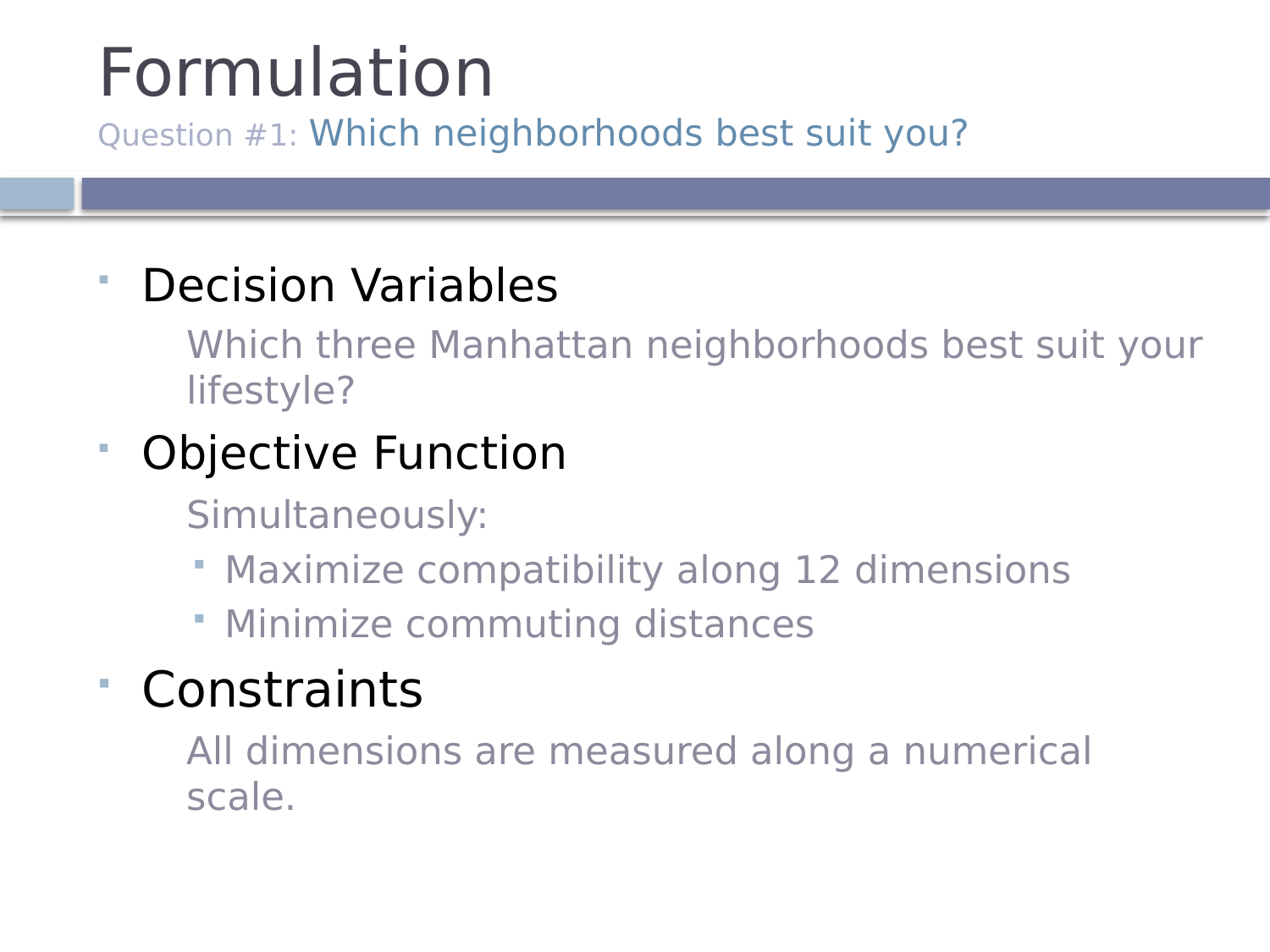

# Formulation Question #1: Which neighborhoods best suit you?
Decision Variables
	Which three Manhattan neighborhoods best suit your lifestyle?
Objective Function
	Simultaneously:
Maximize compatibility along 12 dimensions
Minimize commuting distances
Constraints
	All dimensions are measured along a numerical scale.